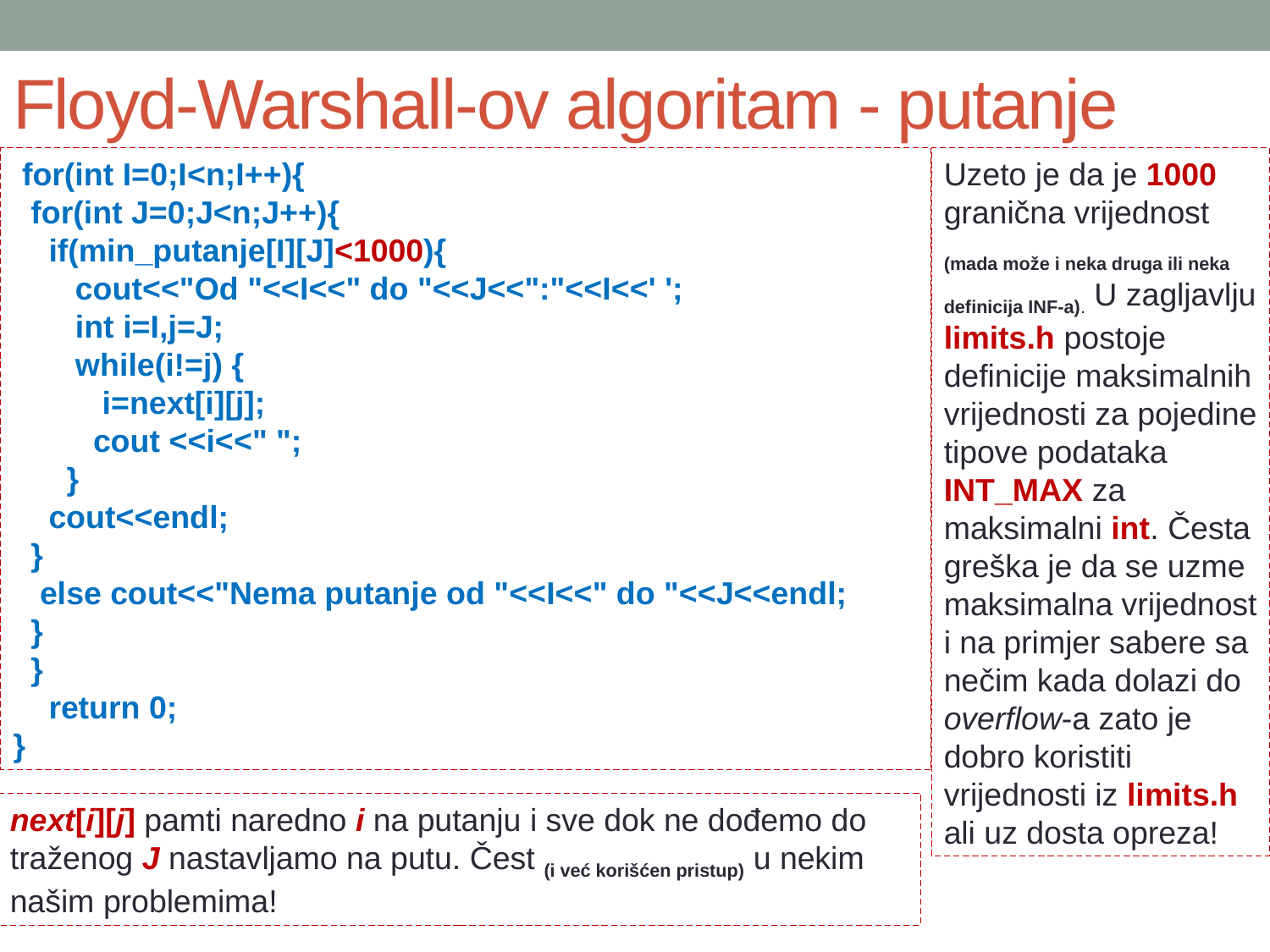

# Floyd-Warshall-ov algoritam - putanje
 for(int I=0;I<n;I++){
  for(int J=0;J<n;J++){
    if(min_putanje[I][J]<1000){
       cout<<"Od "<<I<<" do "<<J<<":"<<I<<' ';
       int i=I,j=J;
       while(i!=j) {
          i=next[i][j];
         cout <<i<<" ";
      }
    cout<<endl;
  }
   else cout<<"Nema putanje od "<<I<<" do "<<J<<endl;
  }
  }
    return 0;
}
Uzeto je da je 1000 granična vrijednost (mada može i neka druga ili neka definicija INF-a). U zagljavlju limits.h postoje definicije maksimalnih vrijednosti za pojedine tipove podataka INT_MAX za maksimalni int. Česta greška je da se uzme maksimalna vrijednost i na primjer sabere sa nečim kada dolazi do overflow-a zato je dobro koristiti vrijednosti iz limits.h ali uz dosta opreza!
next[i][j] pamti naredno i na putanju i sve dok ne dođemo do traženog J nastavljamo na putu. Čest (i već korišćen pristup) u nekim našim problemima!